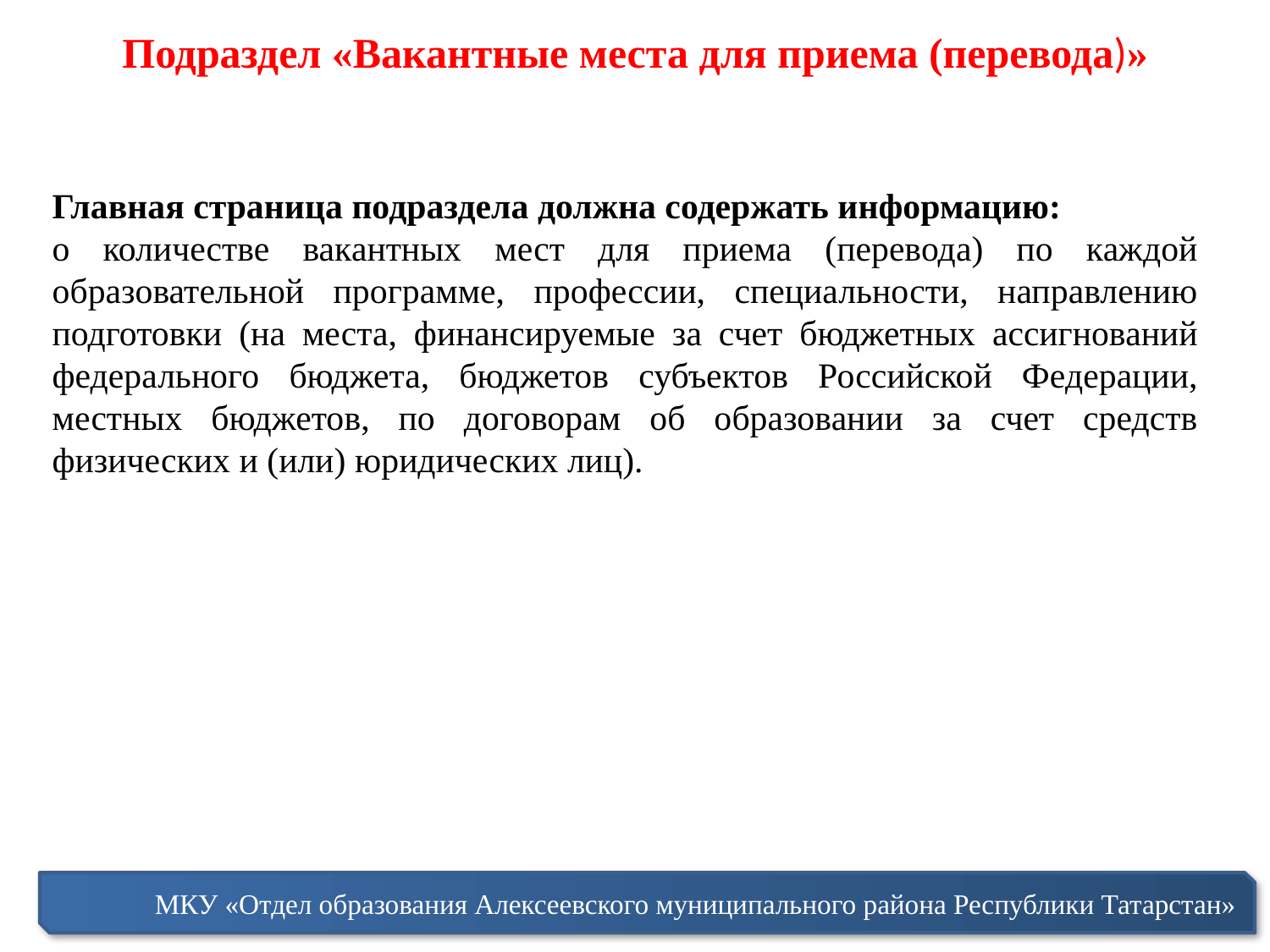

Подраздел «Вакантные места для приема (перевода)»
Главная страница подраздела должна содержать информацию:
о количестве вакантных мест для приема (перевода) по каждой образовательной программе, профессии, специальности, направлению подготовки (на места, финансируемые за счет бюджетных ассигнований федерального бюджета, бюджетов субъектов Российской Федерации, местных бюджетов, по договорам об образовании за счет средств физических и (или) юридических лиц).

МКУ «Отдел образования Алексеевского муниципального района Республики Татарстан»